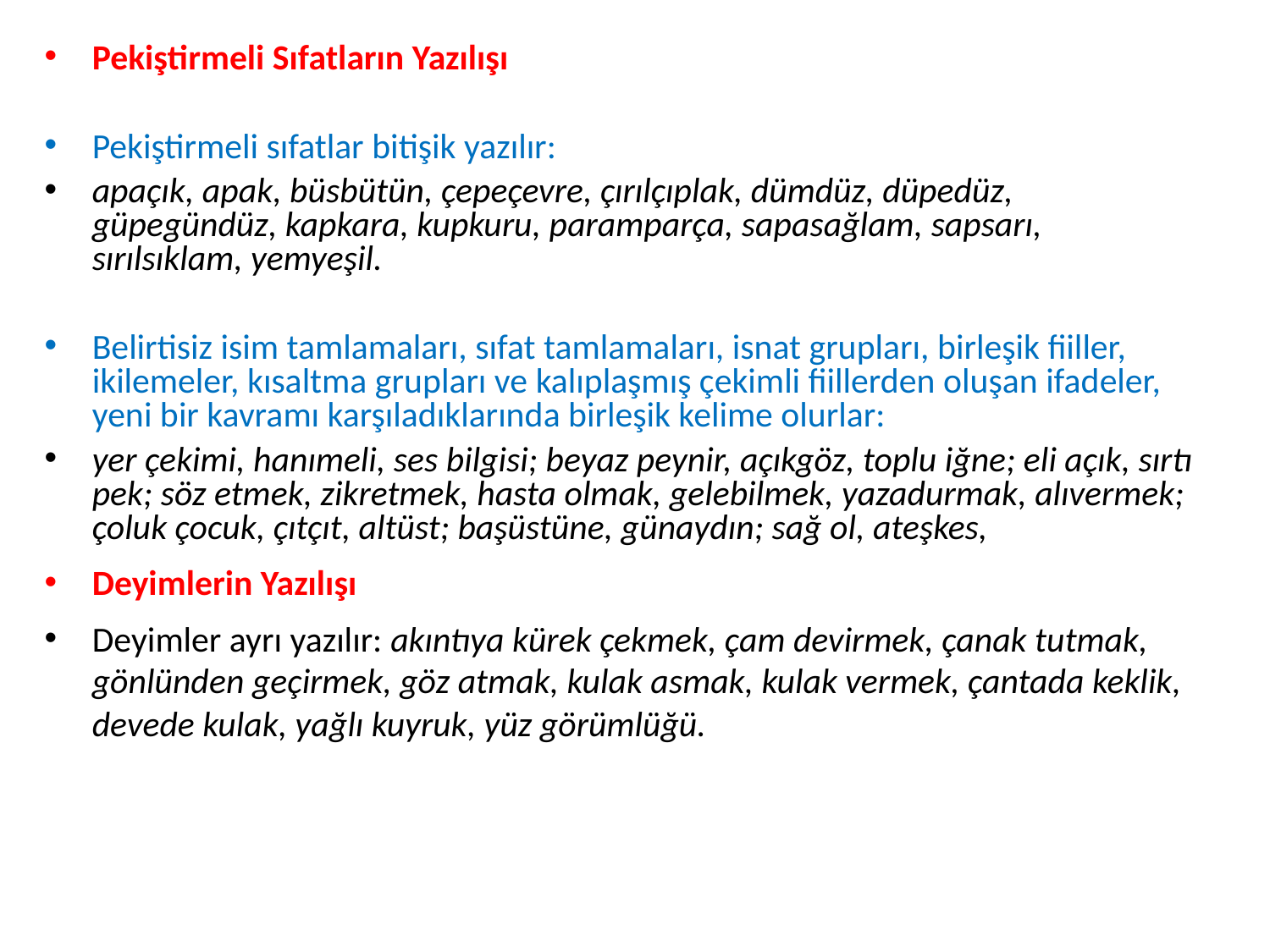

Pekiştirmeli Sıfatların Yazılışı

Pekiştirmeli sıfatlar bitişik yazılır:
apaçık, apak, büsbütün, çepeçevre, çırılçıplak, dümdüz, düpedüz, güpegündüz, kapkara, kupkuru, paramparça, sapasağlam, sapsarı, sırılsıklam, yemyeşil.

Belirtisiz isim tamlamaları, sıfat tamlamaları, isnat grupları, birleşik fiiller, ikilemeler, kısaltma grupları ve kalıplaşmış çekimli fiillerden oluşan ifadeler, yeni bir kavramı karşıladıklarında birleşik kelime olurlar:
yer çekimi, hanımeli, ses bilgisi; beyaz peynir, açıkgöz, toplu iğne; eli açık, sırtı pek; söz etmek, zikretmek, hasta olmak, gelebilmek, yazadurmak, alıvermek; çoluk çocuk, çıtçıt, altüst; başüstüne, günaydın; sağ ol, ateşkes,
Deyimlerin Yazılışı
Deyimler ayrı yazılır: akıntıya kürek çekmek, çam devirmek, çanak tutmak, gönlünden geçirmek, göz atmak, kulak asmak, kulak vermek, çantada keklik, devede kulak, yağlı kuyruk, yüz görümlüğü.